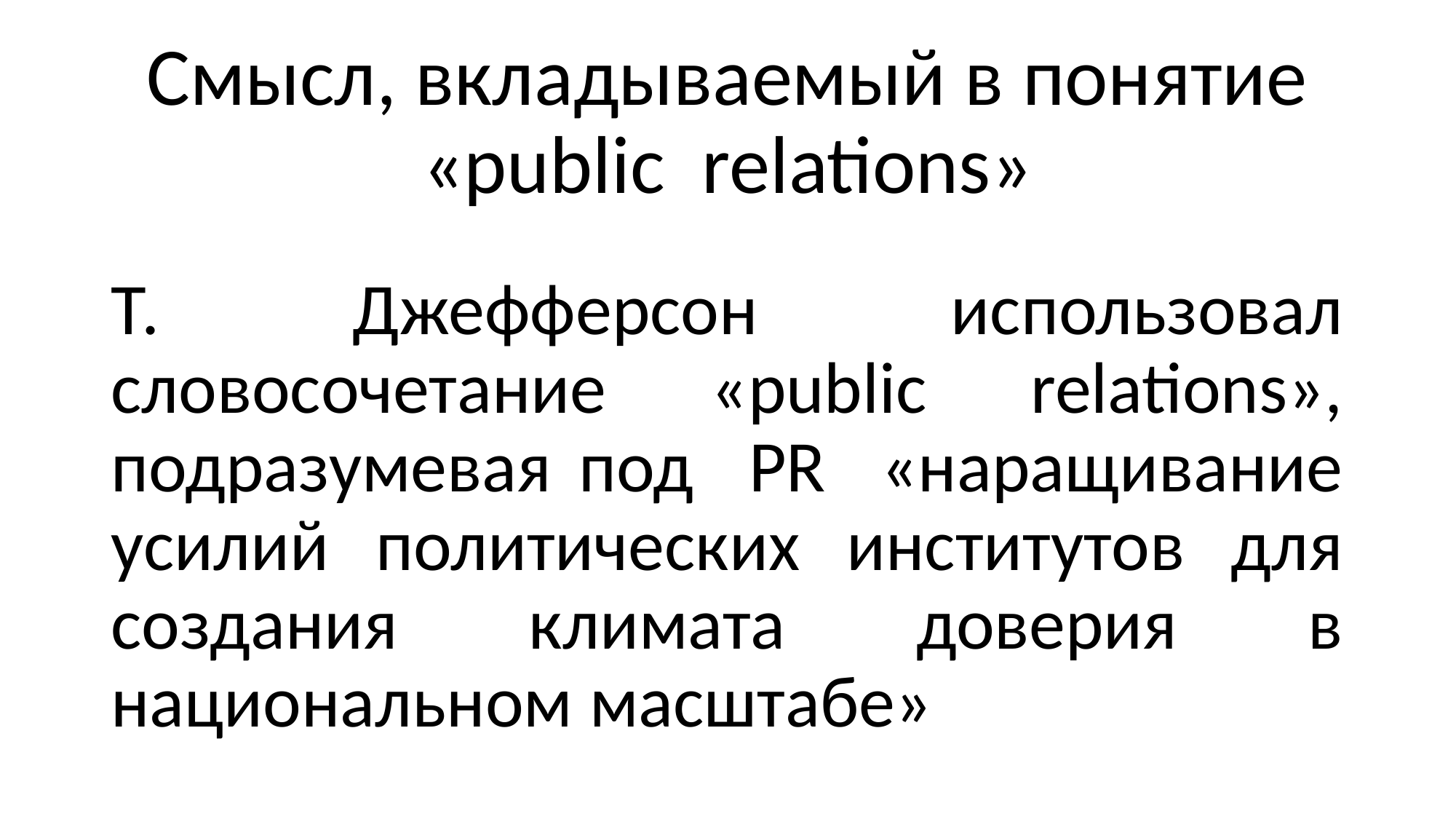

# Смысл, вкладываемый в понятие «public  relations»
Т. Джефферсон использовал словосочетание  «public  relations», подразумевая под  PR  «наращивание усилий политических институтов для создания климата доверия в национальном масштабе»